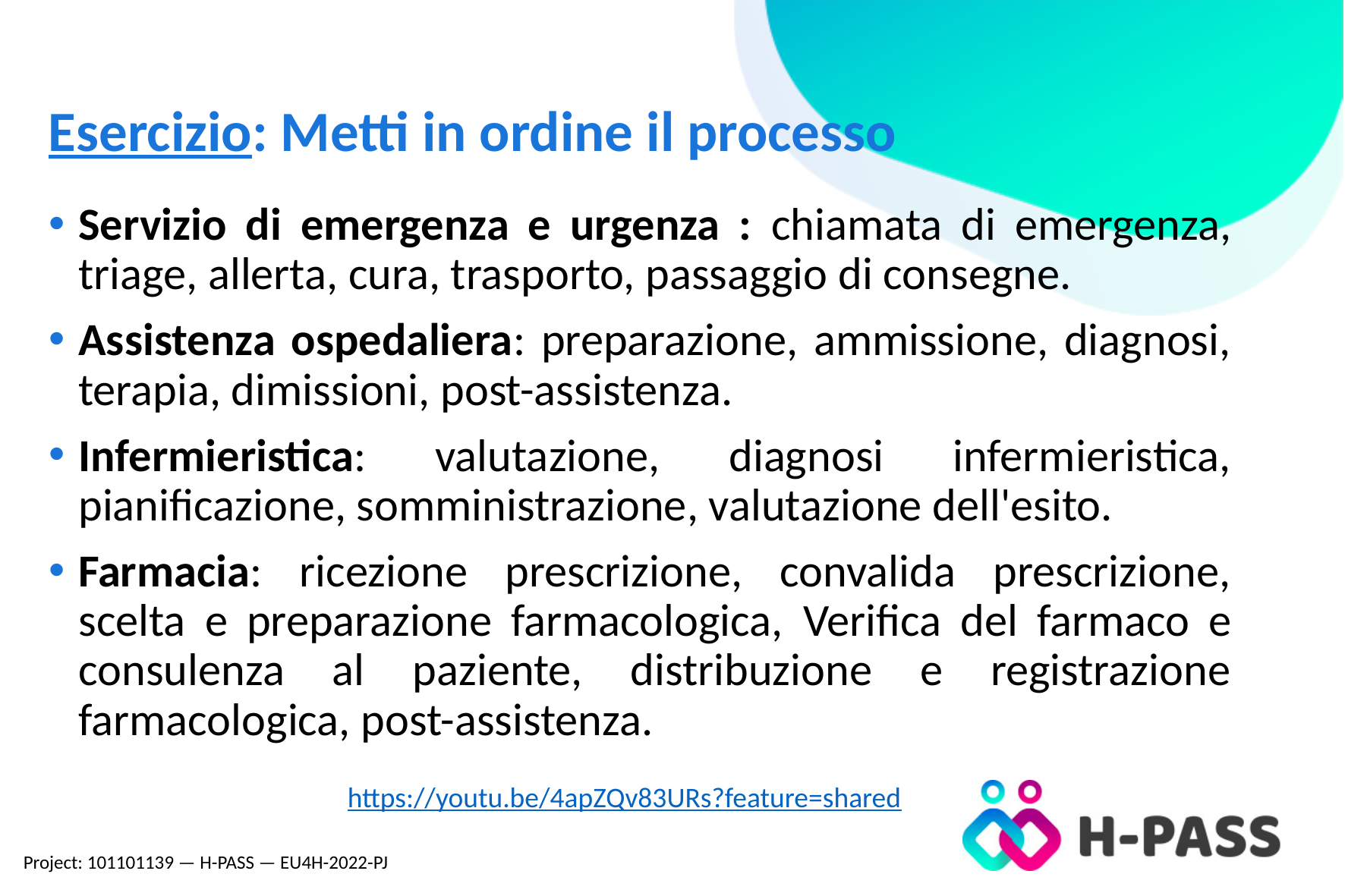

# Esercizio: Metti in ordine il processo
Servizio di emergenza e urgenza : chiamata di emergenza, triage, allerta, cura, trasporto, passaggio di consegne.
Assistenza ospedaliera: preparazione, ammissione, diagnosi, terapia, dimissioni, post-assistenza.
Infermieristica: valutazione, diagnosi infermieristica, pianificazione, somministrazione, valutazione dell'esito.
Farmacia: ricezione prescrizione, convalida prescrizione, scelta e preparazione farmacologica, Verifica del farmaco e consulenza al paziente, distribuzione e registrazione farmacologica, post-assistenza.
https://youtu.be/4apZQv83URs?feature=shared
Project: 101101139 — H-PASS — EU4H-2022-PJ